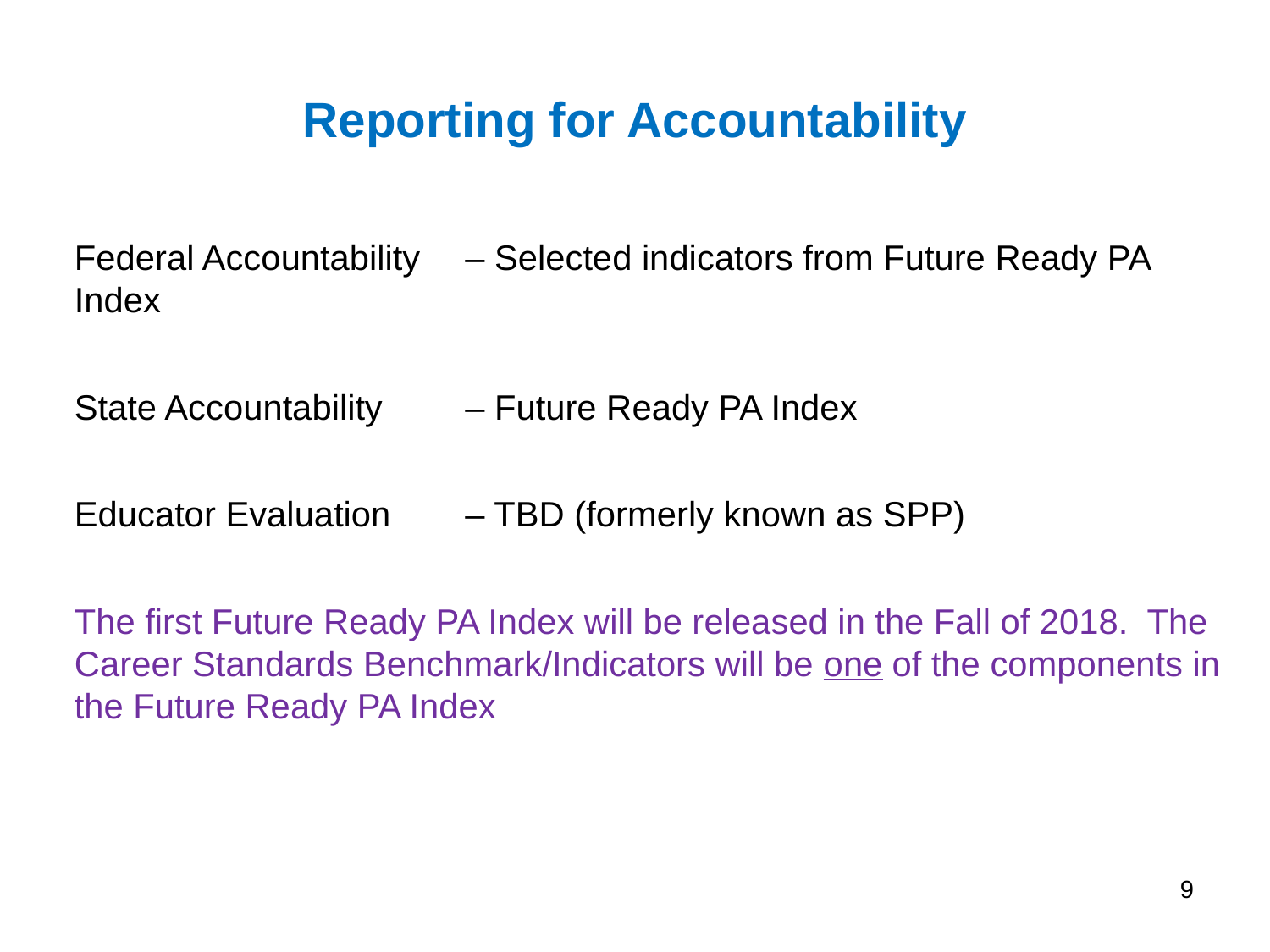

# Reporting for Accountability
Federal Accountability	 – Selected indicators from Future Ready PA Index

State Accountability 	 – Future Ready PA Index

Educator Evaluation	 – TBD (formerly known as SPP)

The first Future Ready PA Index will be released in the Fall of 2018.  The Career Standards Benchmark/Indicators will be one of the components in the Future Ready PA Index
9